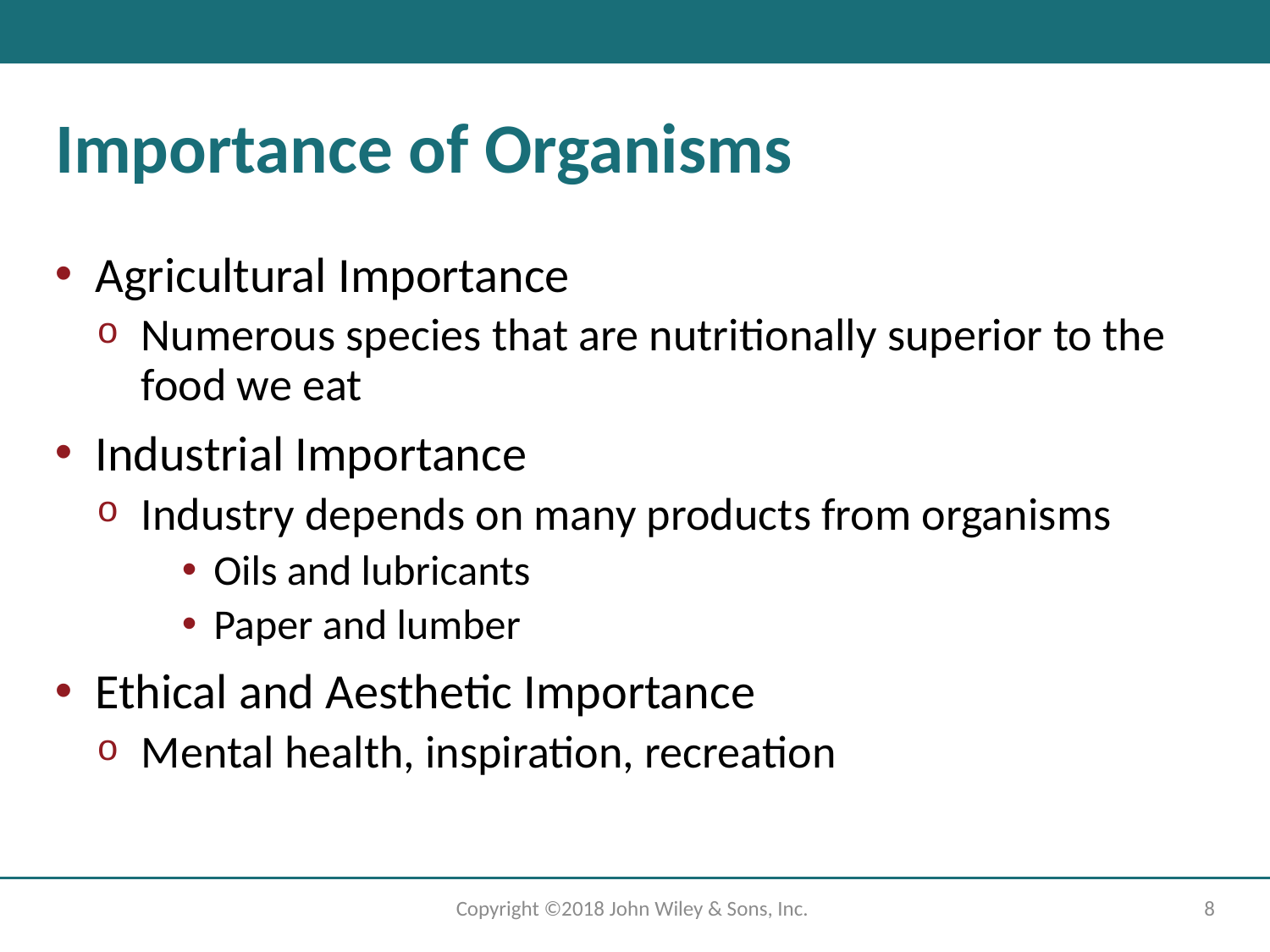

# Importance of Organisms
Agricultural Importance
Numerous species that are nutritionally superior to the food we eat
Industrial Importance
Industry depends on many products from organisms
Oils and lubricants
Paper and lumber
Ethical and Aesthetic Importance
Mental health, inspiration, recreation
Copyright ©2018 John Wiley & Sons, Inc.
8